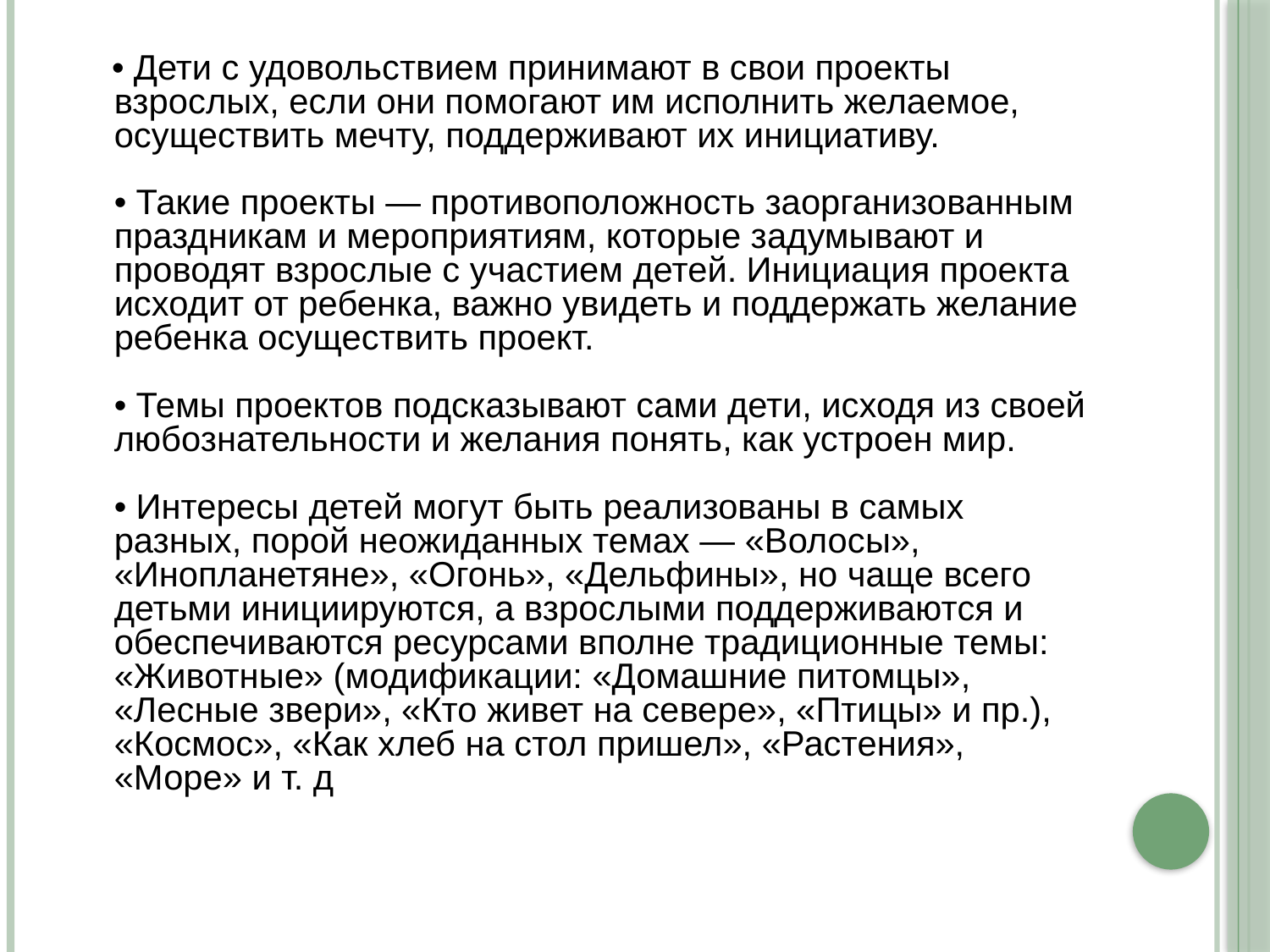

• Дети с удовольствием принимают в свои проекты взрослых, если они помогают им исполнить желаемое, осуществить мечту, поддерживают их инициативу.
• Такие проекты — противоположность заорганизованным праздникам и мероприятиям, которые задумывают и проводят взрослые с участием детей. Инициация проекта исходит от ребенка, важно увидеть и поддержать желание ребенка осуществить проект.
• Темы проектов подсказывают сами дети, исходя из своей любознательности и желания понять, как устроен мир.
• Интересы детей могут быть реализованы в самых разных, порой неожиданных темах — «Волосы», «Инопланетяне», «Огонь», «Дельфины», но чаще всего детьми инициируются, а взрослыми поддерживаются и обеспечиваются ресурсами вполне традиционные темы: «Животные» (модификации: «Домашние питомцы», «Лесные звери», «Кто живет на севере», «Птицы» и пр.), «Космос», «Как хлеб на стол пришел», «Растения», «Море» и т. д